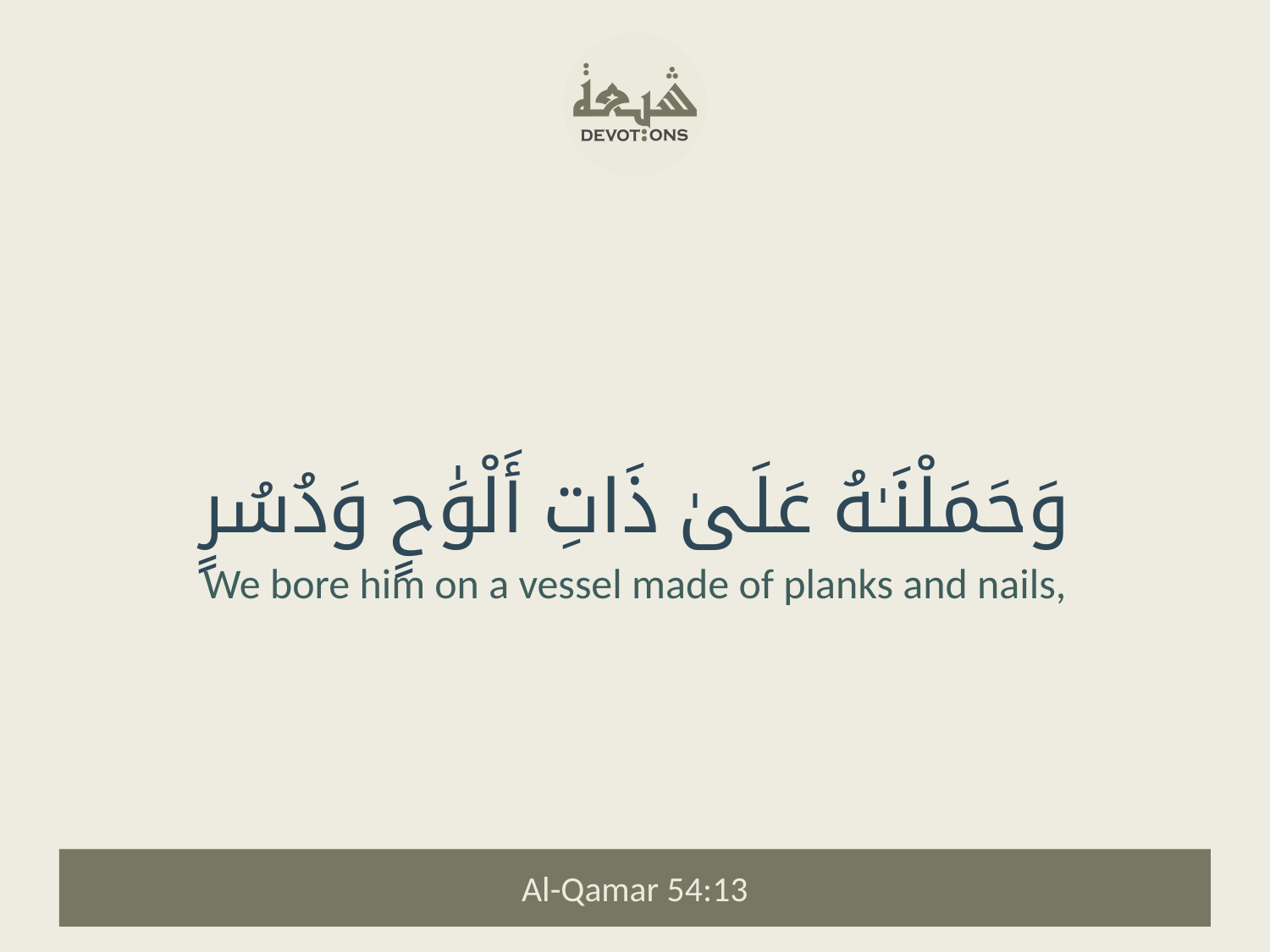

وَحَمَلْنَـٰهُ عَلَىٰ ذَاتِ أَلْوَٰحٍ وَدُسُرٍ
We bore him on a vessel made of planks and nails,
Al-Qamar 54:13